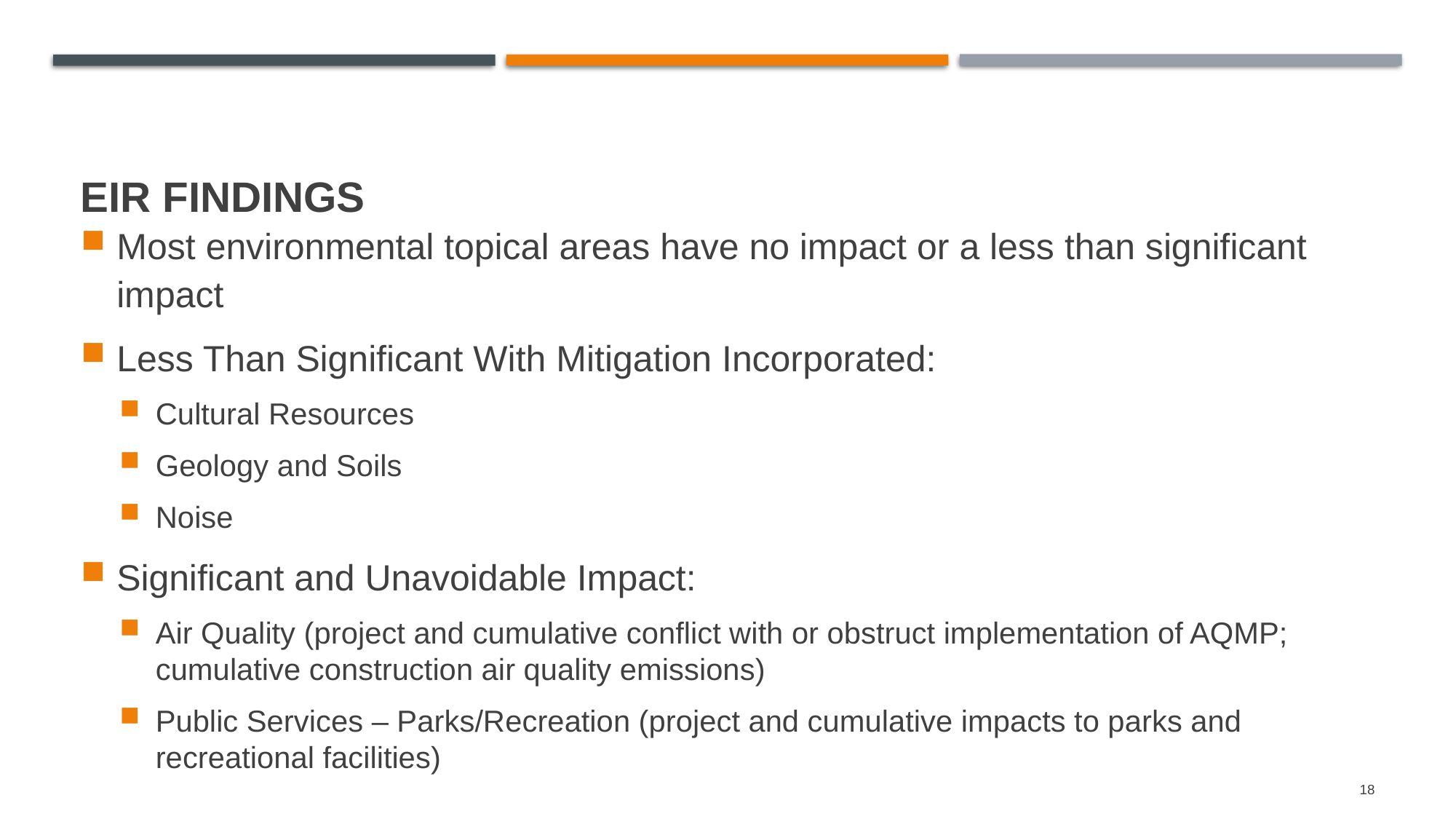

# EIR Findings
Most environmental topical areas have no impact or a less than significant impact
Less Than Significant With Mitigation Incorporated:
Cultural Resources
Geology and Soils
Noise
Significant and Unavoidable Impact:
Air Quality (project and cumulative conflict with or obstruct implementation of AQMP; cumulative construction air quality emissions)
Public Services – Parks/Recreation (project and cumulative impacts to parks and recreational facilities)
18